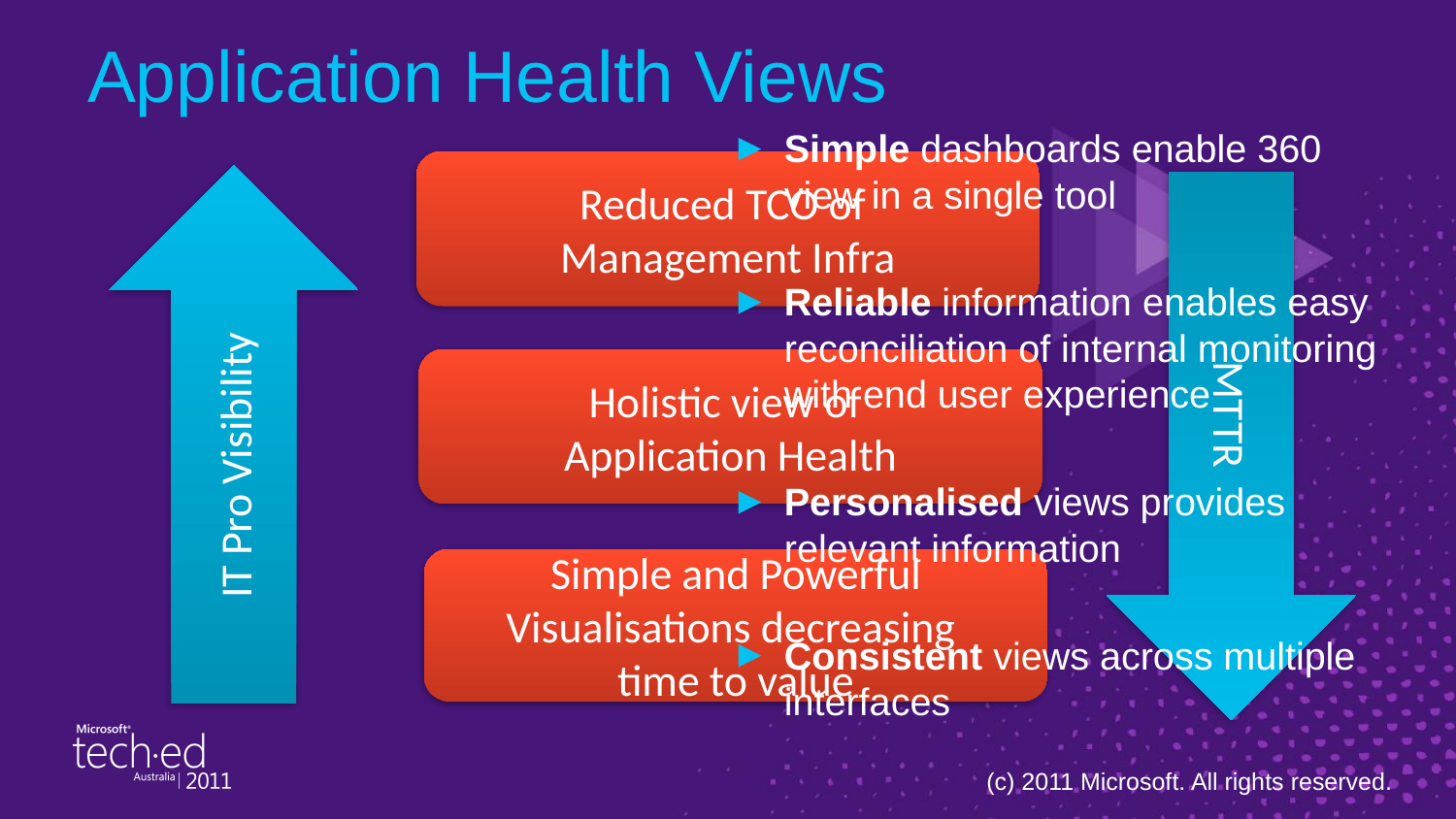

# Application Health Views
Simple dashboards enable 360 view in a single tool

Reliable information enables easy reconciliation of internal monitoring with end user experience

Personalised views provides relevant information

Consistent views across multiple interfaces
Reduced TCO of
Management Infra
IT Pro Visibility
MTTR
Holistic view of
Application Health
Simple and Powerful Visualisations decreasing
time to value
(c) 2011 Microsoft. All rights reserved.